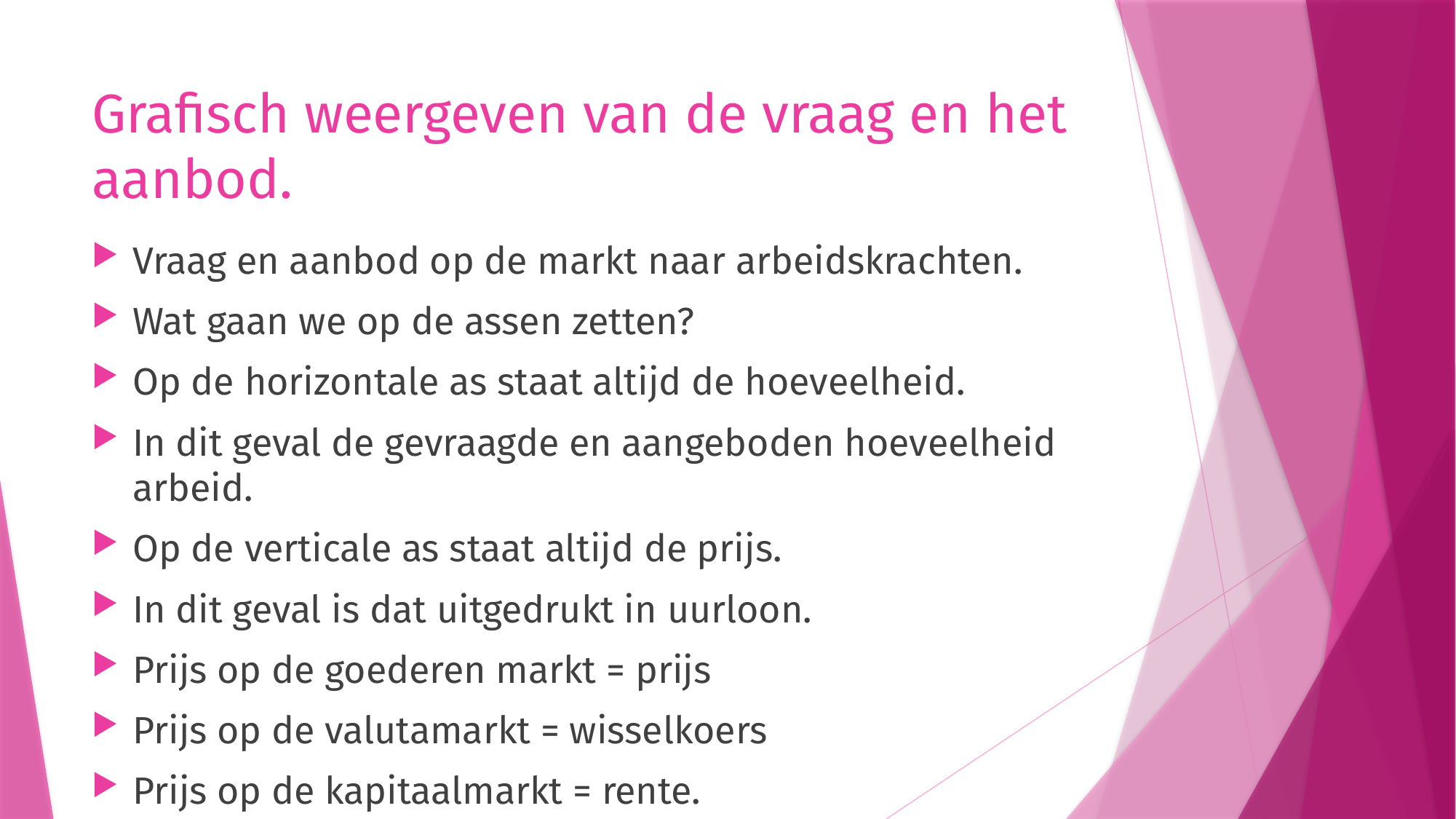

# Grafisch weergeven van de vraag en het aanbod.
Vraag en aanbod op de markt naar arbeidskrachten.
Wat gaan we op de assen zetten?
Op de horizontale as staat altijd de hoeveelheid.
In dit geval de gevraagde en aangeboden hoeveelheid arbeid.
Op de verticale as staat altijd de prijs.
In dit geval is dat uitgedrukt in uurloon.
Prijs op de goederen markt = prijs
Prijs op de valutamarkt = wisselkoers
Prijs op de kapitaalmarkt = rente.